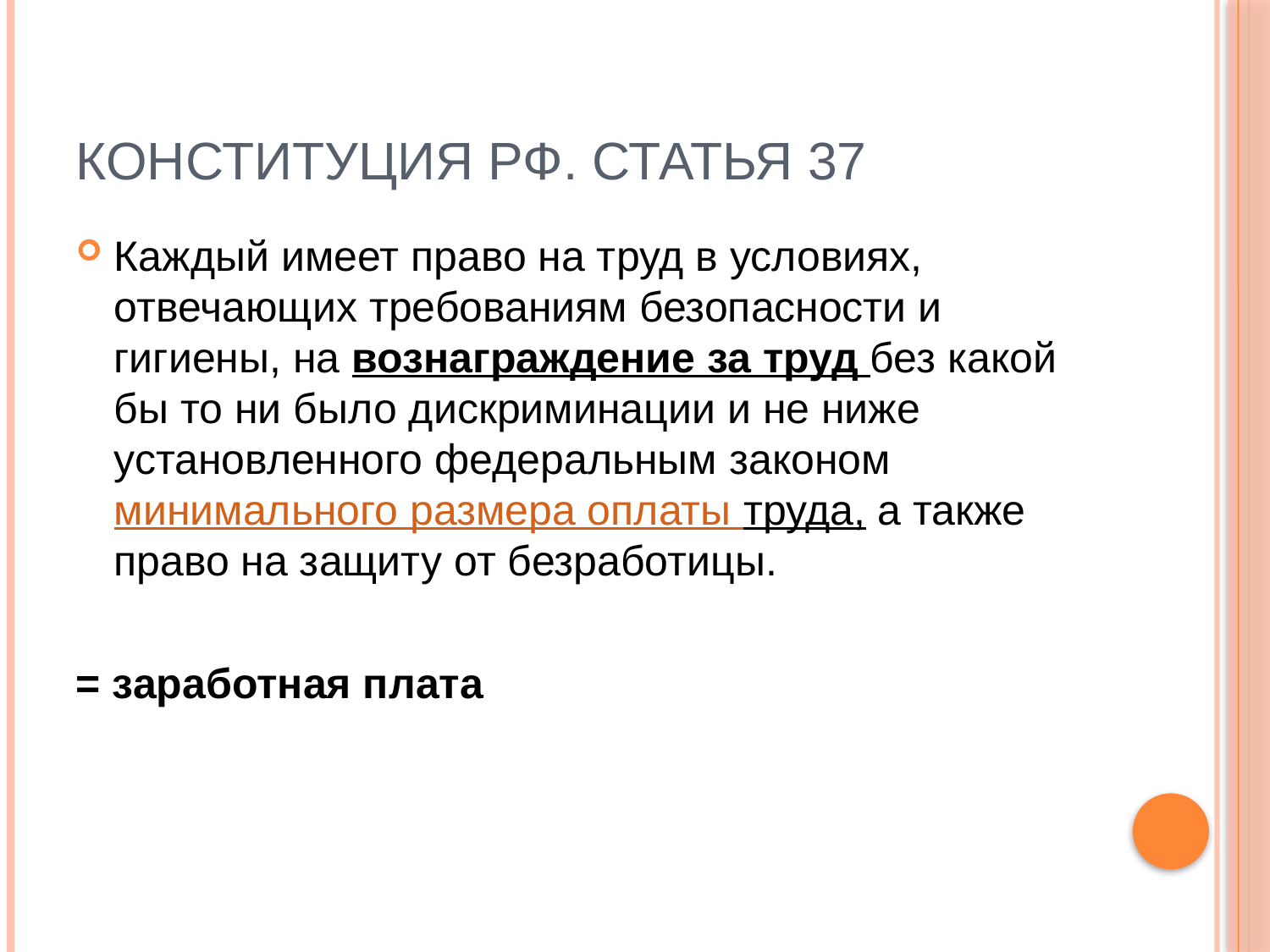

# КОНСТИТУЦИЯ РФ. СТАТЬЯ 37
Каждый имеет право на труд в условиях, отвечающих требованиям безопасности и гигиены, на вознаграждение за труд без какой бы то ни было дискриминации и не ниже установленного федеральным законом минимального размера оплаты труда, а также право на защиту от безработицы.

= заработная плата